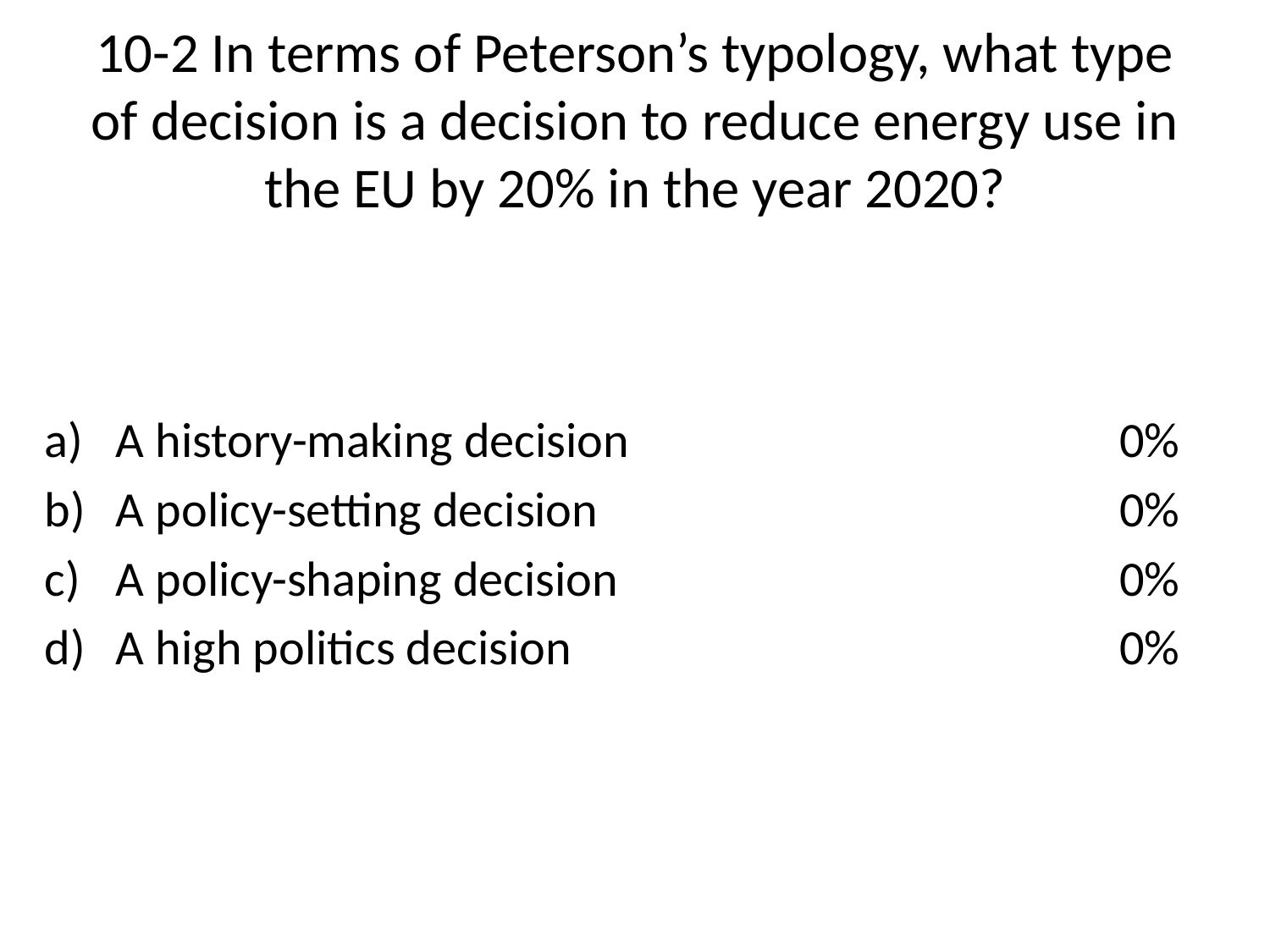

# 10-2 In terms of Peterson’s typology, what type of decision is a decision to reduce energy use in the EU by 20% in the year 2020?
A history-making decision
A policy-setting decision
A policy-shaping decision
A high politics decision
0%
0%
0%
0%